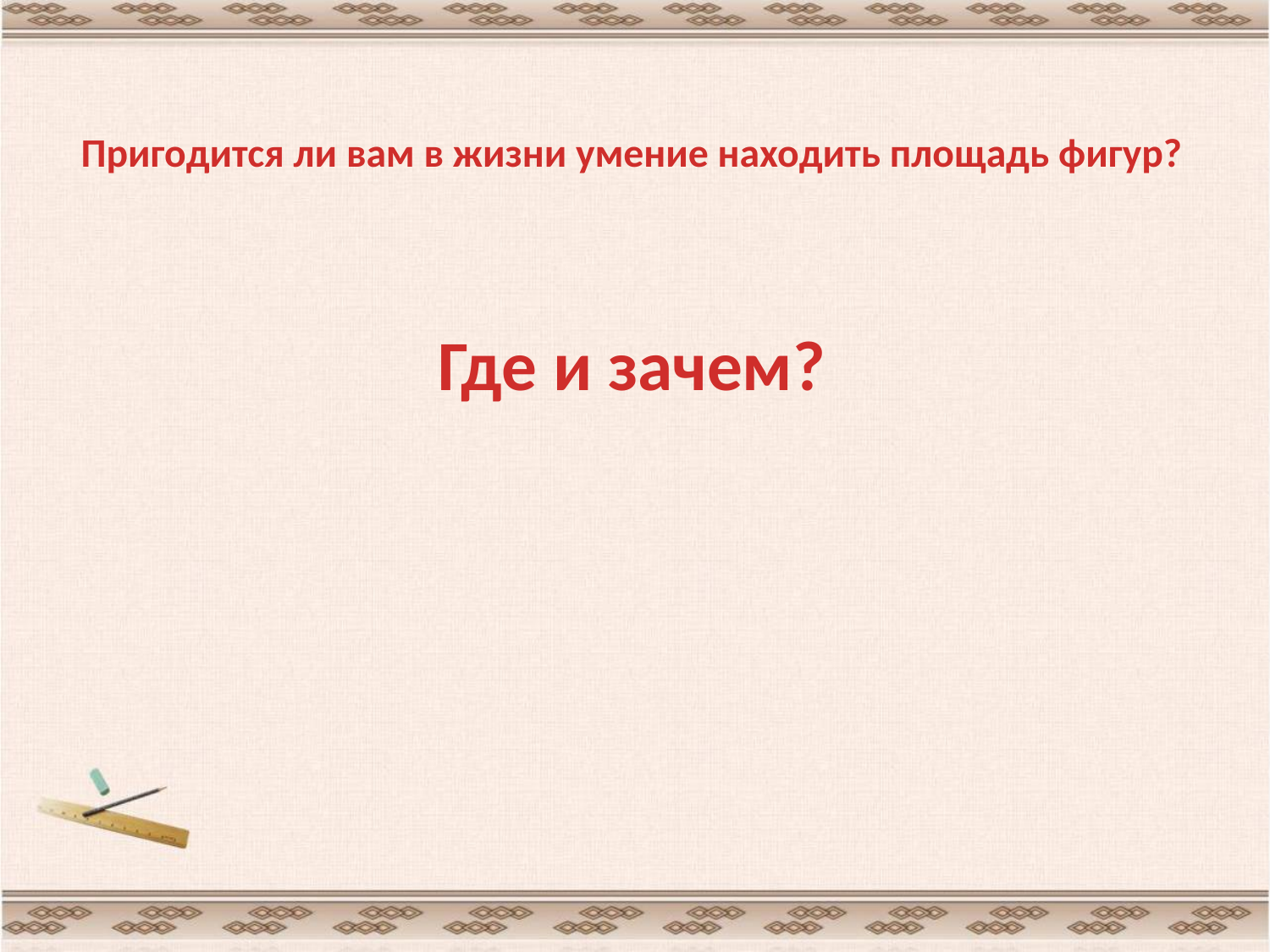

# Пригодится ли вам в жизни умение находить площадь фигур?
Где и зачем?